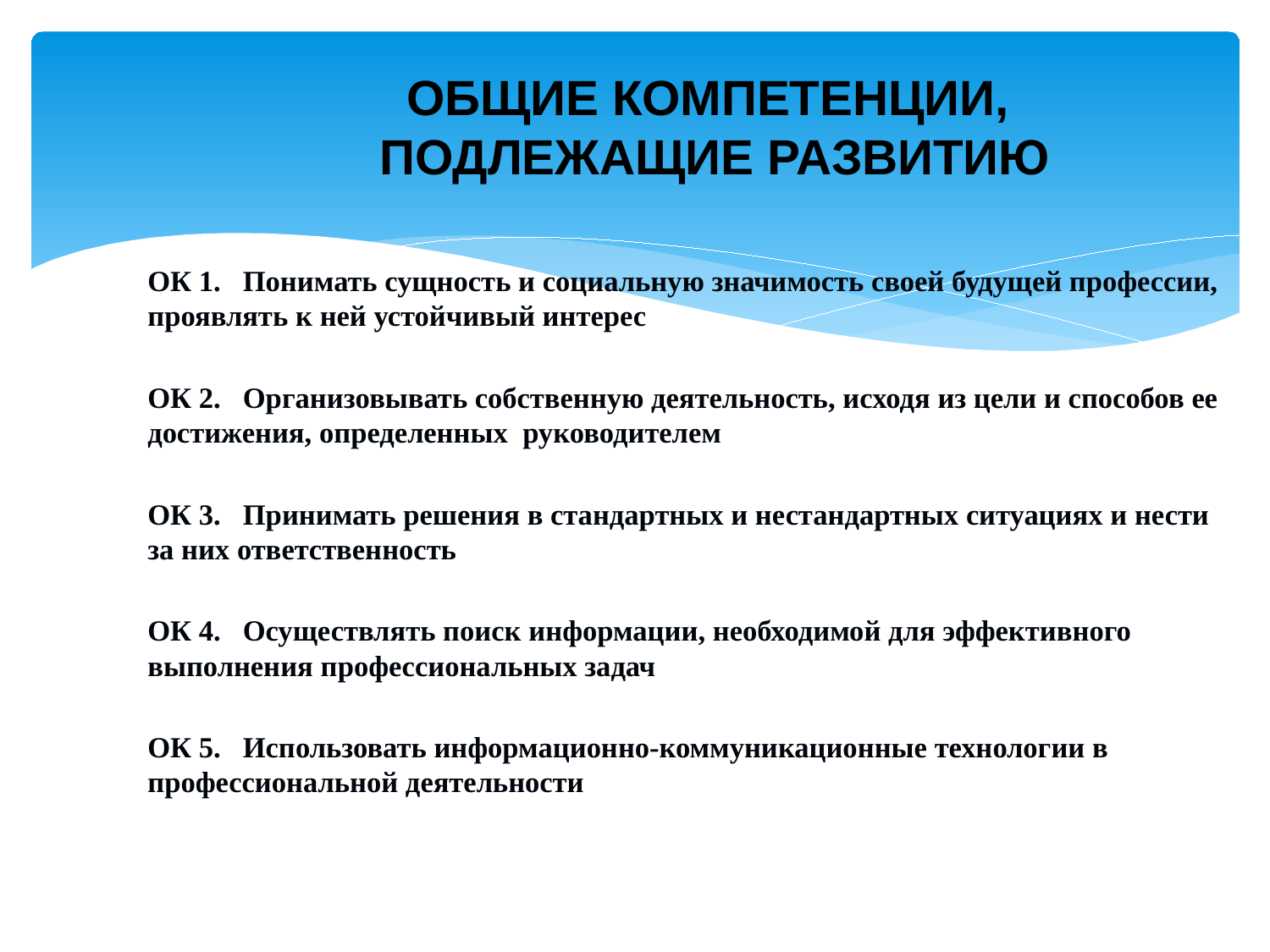

# ОБЩИЕ КОМПЕТЕНЦИИ, ПОДЛЕЖАЩИЕ РАЗВИТИЮ
ОК 1.   Понимать сущность и социальную значимость своей будущей профессии, проявлять к ней устойчивый интерес

ОК 2.   Организовывать собственную деятельность, исходя из цели и способов ее достижения, определенных  руководителем

ОК 3.   Принимать решения в стандартных и нестандартных ситуациях и нести за них ответственность

ОК 4.   Осуществлять поиск информации, необходимой для эффективного выполнения профессиональных задач

ОК 5.   Использовать информационно-коммуникационные технологии в профессиональной деятельности